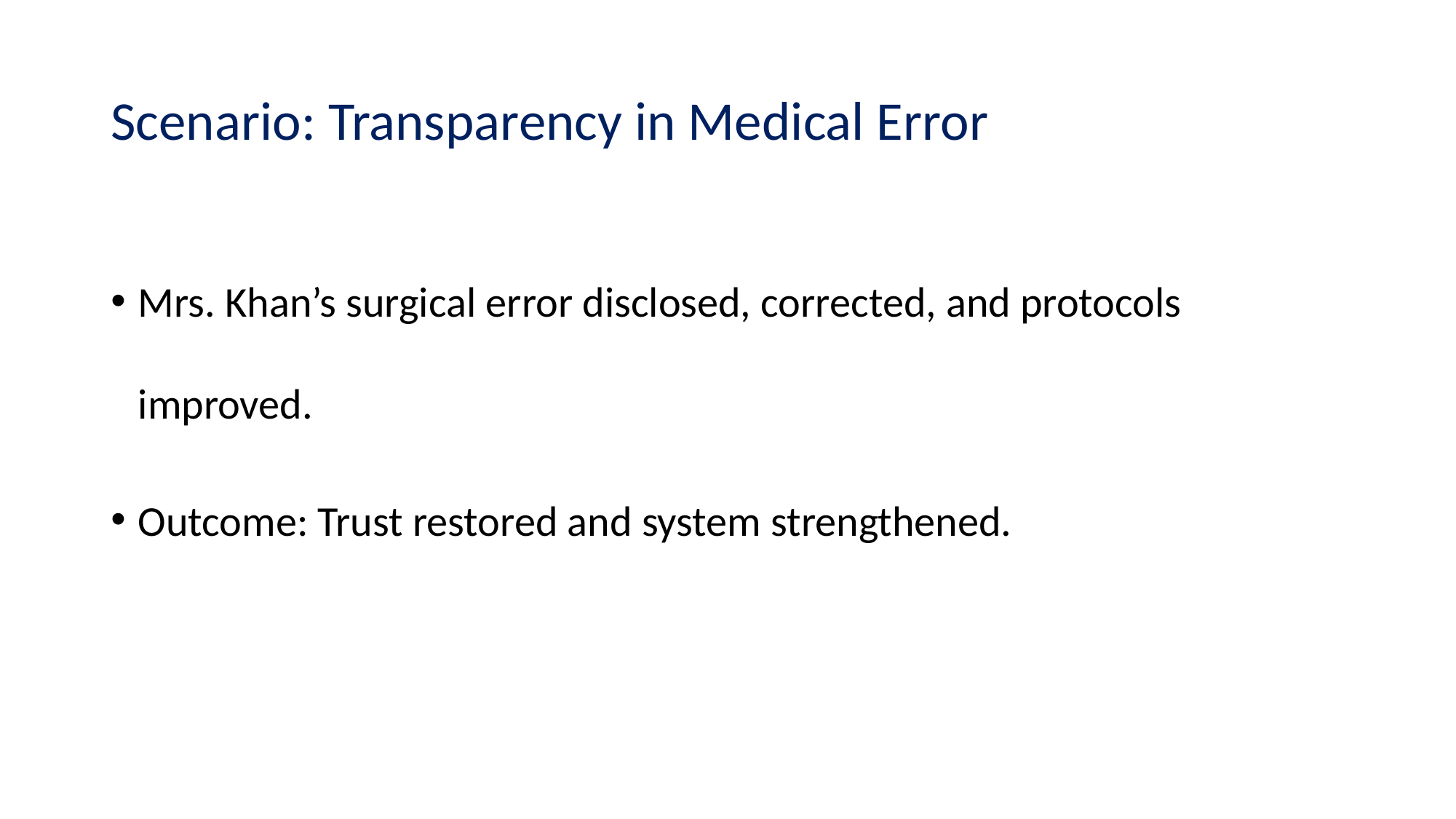

# Scenario: Transparency in Medical Error
Mrs. Khan’s surgical error disclosed, corrected, and protocols improved.
Outcome: Trust restored and system strengthened.